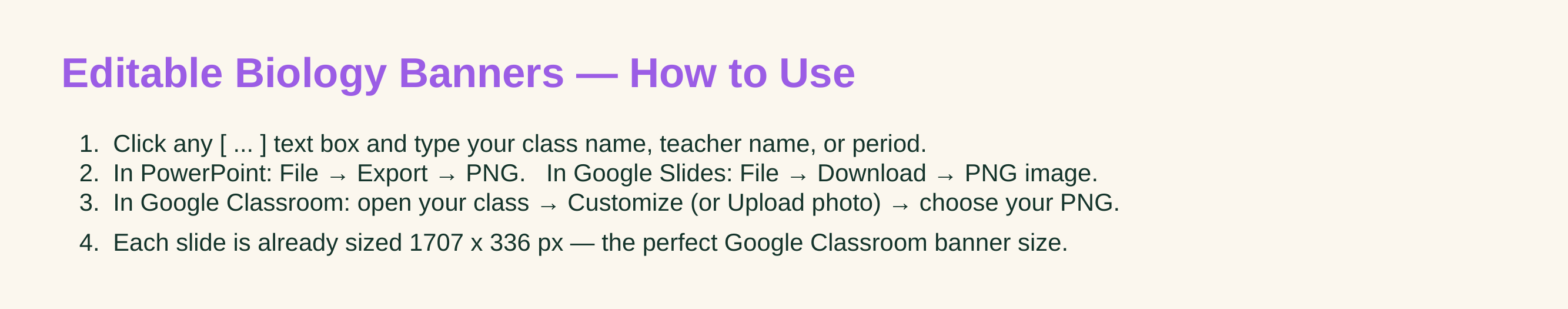

Editable Biology Banners — How to Use
1.  Click any [ ... ] text box and type your class name, teacher name, or period.
2.  In PowerPoint: File → Export → PNG.   In Google Slides: File → Download → PNG image.
3.  In Google Classroom: open your class → Customize (or Upload photo) → choose your PNG.
4.  Each slide is already sized 1707 x 336 px — the perfect Google Classroom banner size.